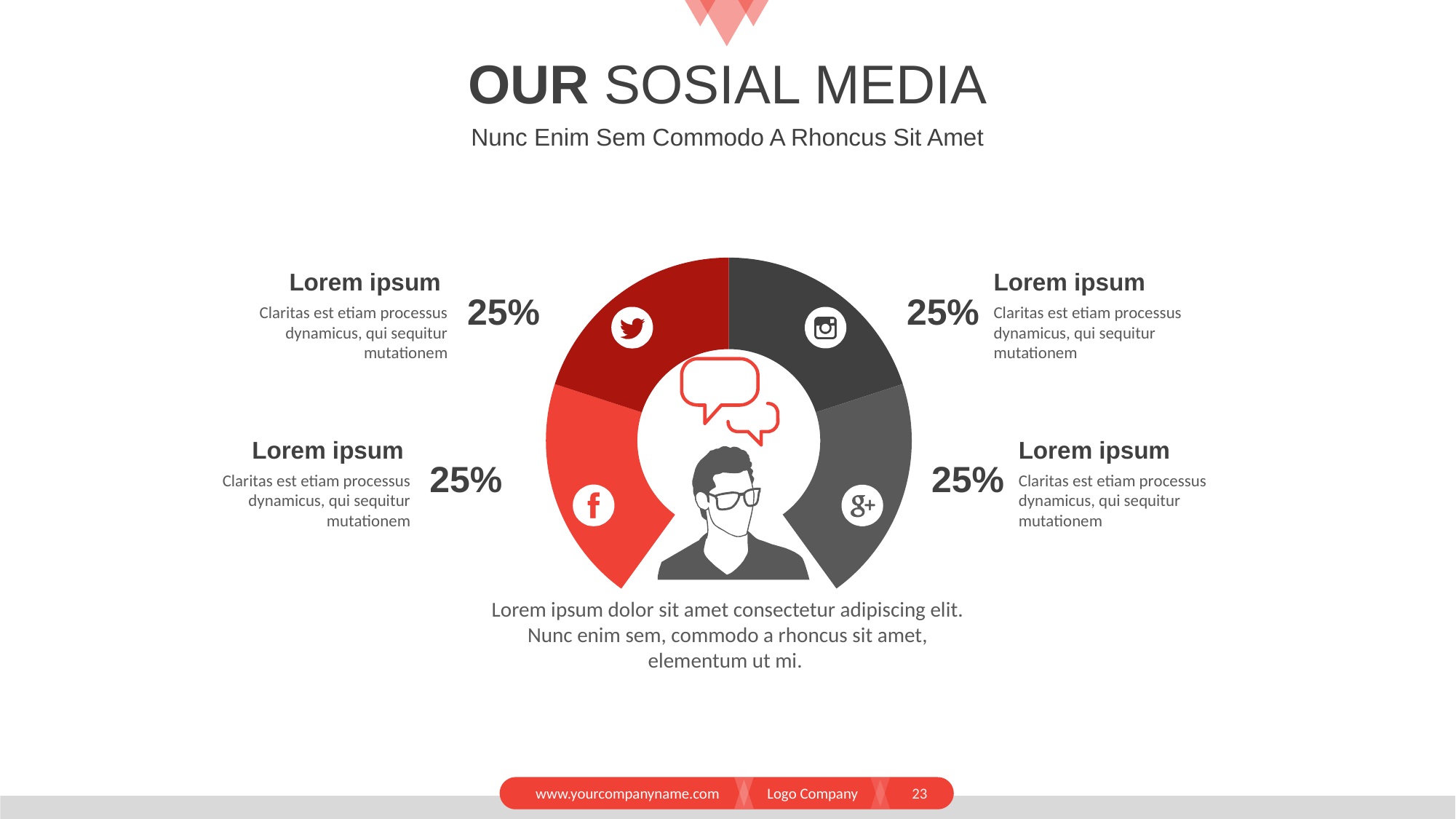

# OUR SOSIAL MEDIA
Nunc Enim Sem Commodo A Rhoncus Sit Amet

### Chart

| Category | Sales |
|---|---|
| 1st Qtr | 3.0 |
| 2nd Qtr | 3.0 |
| 3rd Qtr | 3.0 |
| 4th Qtr | 3.0 |
Lorem ipsum
Lorem ipsum
25%
25%
Claritas est etiam processus dynamicus, qui sequitur mutationem
Claritas est etiam processus dynamicus, qui sequitur mutationem

Lorem ipsum
Lorem ipsum

25%
25%
Claritas est etiam processus dynamicus, qui sequitur mutationem
Claritas est etiam processus dynamicus, qui sequitur mutationem

Lorem ipsum dolor sit amet consectetur adipiscing elit. Nunc enim sem, commodo a rhoncus sit amet, elementum ut mi.
23